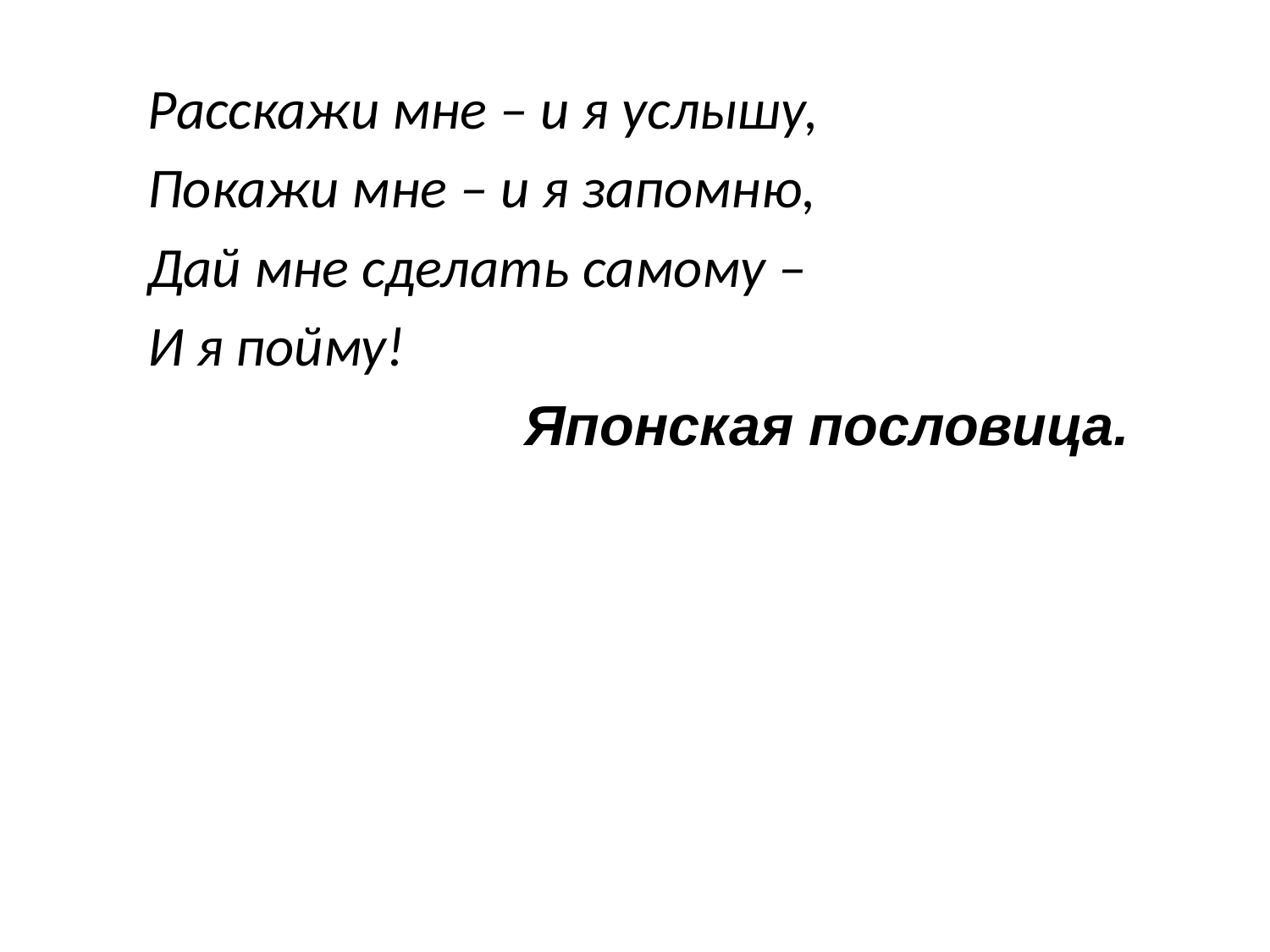

Расскажи мне – и я услышу,
Покажи мне – и я запомню,
Дай мне сделать самому –
И я пойму!
Японская пословица.